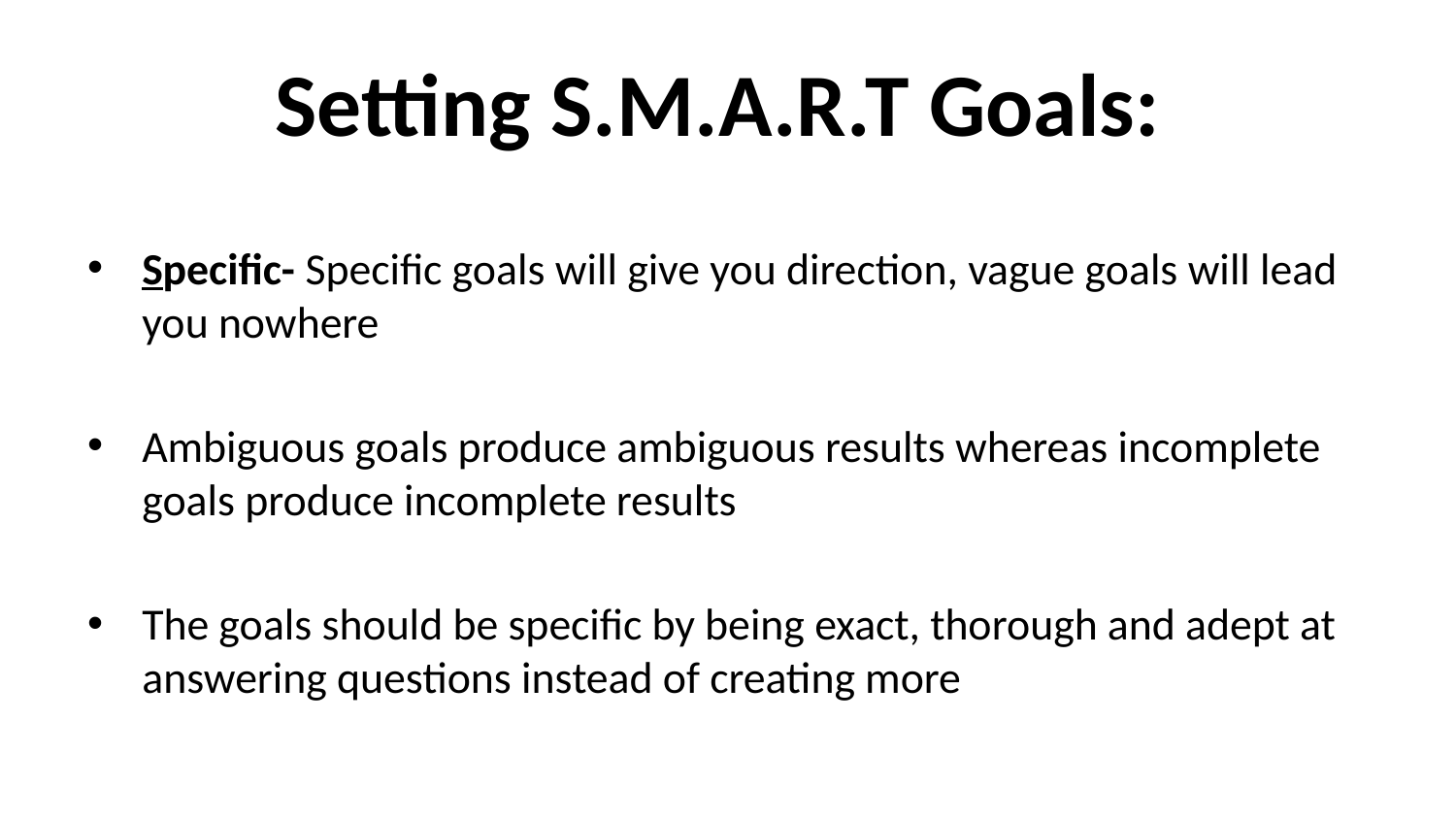

# Setting S.M.A.R.T Goals:
Specific- Specific goals will give you direction, vague goals will lead you nowhere

Ambiguous goals produce ambiguous results whereas incomplete goals produce incomplete results

The goals should be specific by being exact, thorough and adept at answering questions instead of creating more